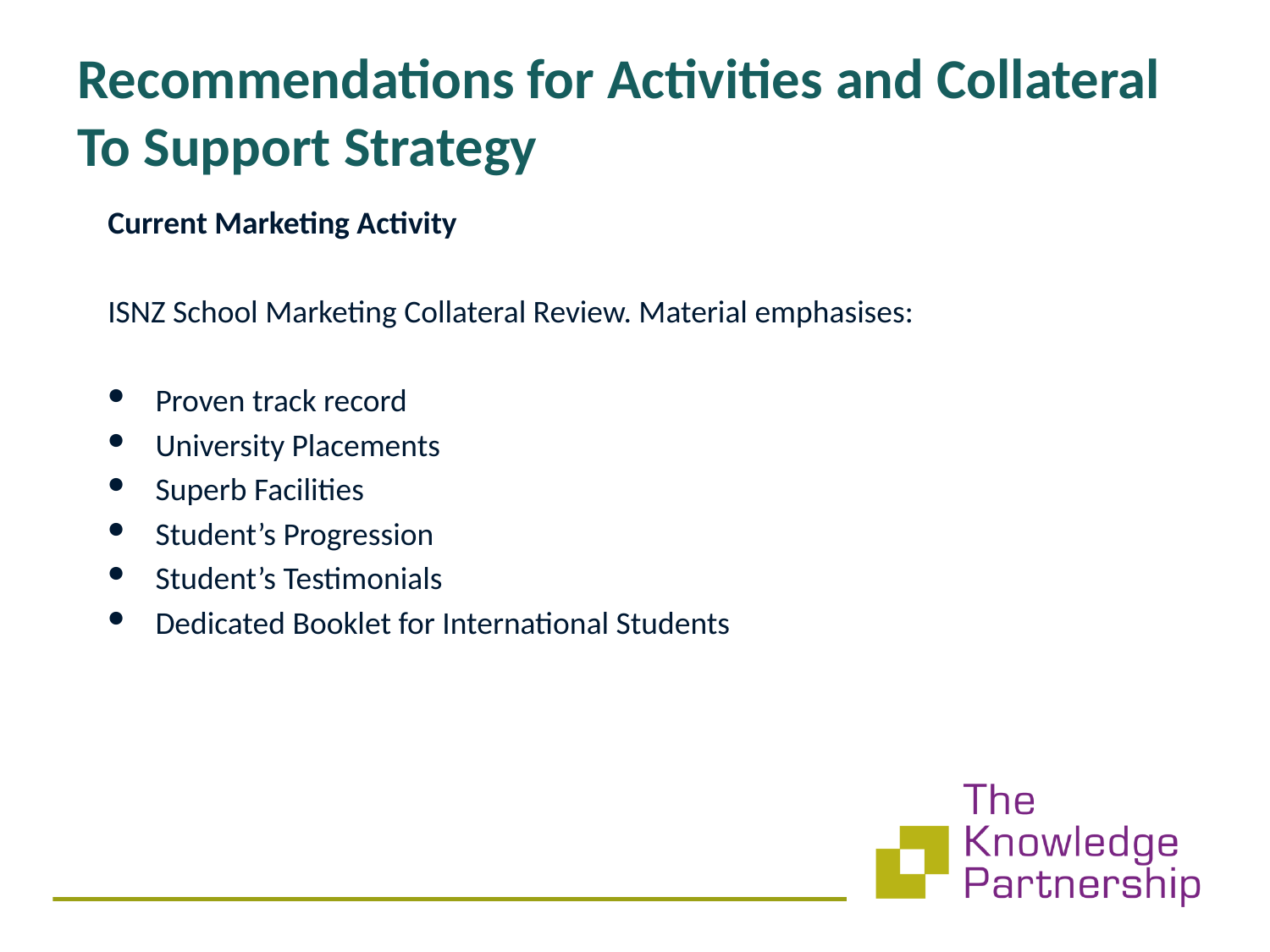

Recommendations for Activities and Collateral To Support Strategy
Current Marketing Activity

ISNZ School Marketing Collateral Review. Material emphasises:

Proven track record
University Placements
Superb Facilities
Student’s Progression
Student’s Testimonials
Dedicated Booklet for International Students